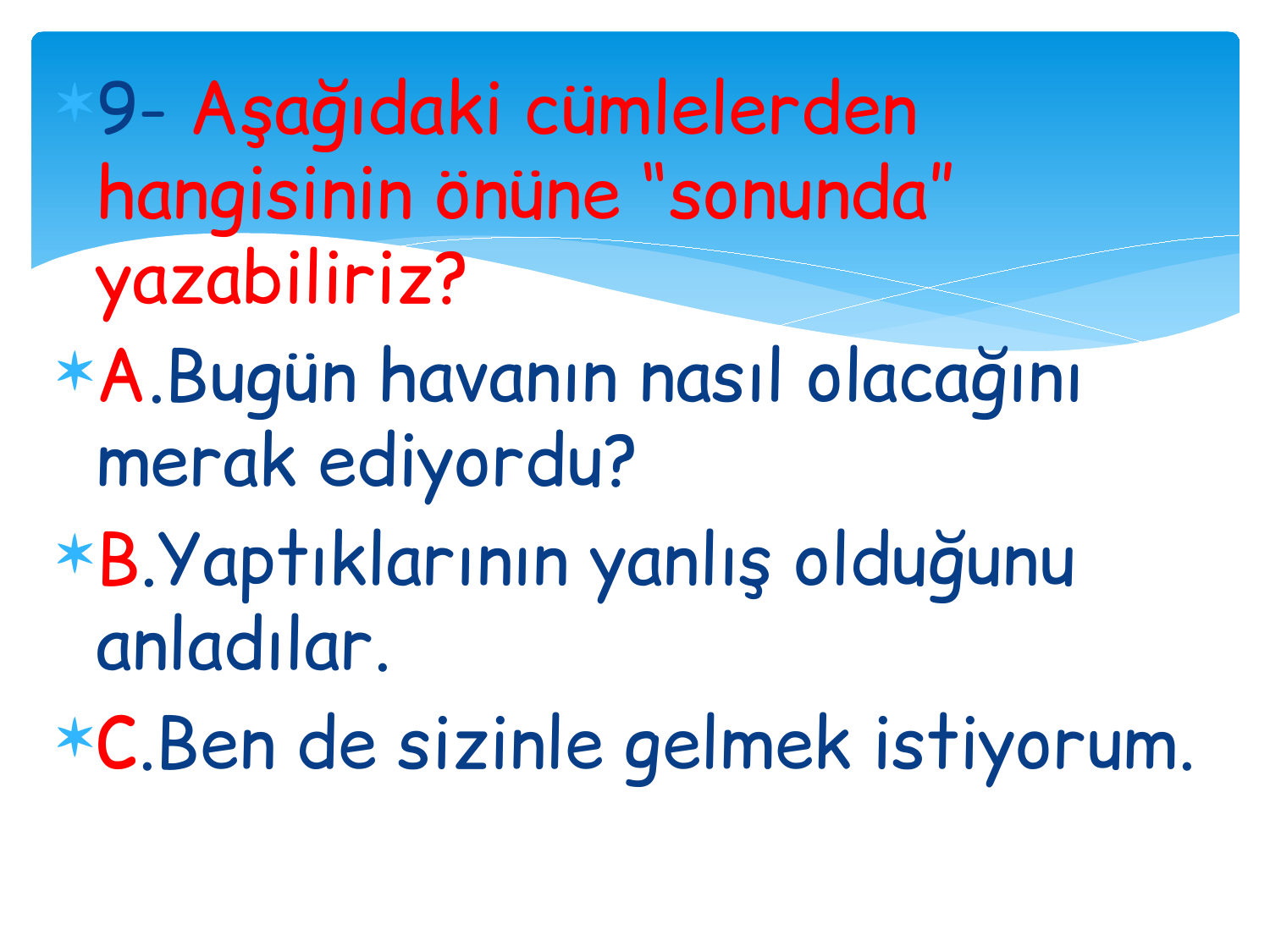

9- Aşağıdaki cümlelerden hangisinin önüne “sonunda” yazabiliriz?
A.Bugün havanın nasıl olacağını merak ediyordu?
B.Yaptıklarının yanlış olduğunu anladılar.
C.Ben de sizinle gelmek istiyorum.